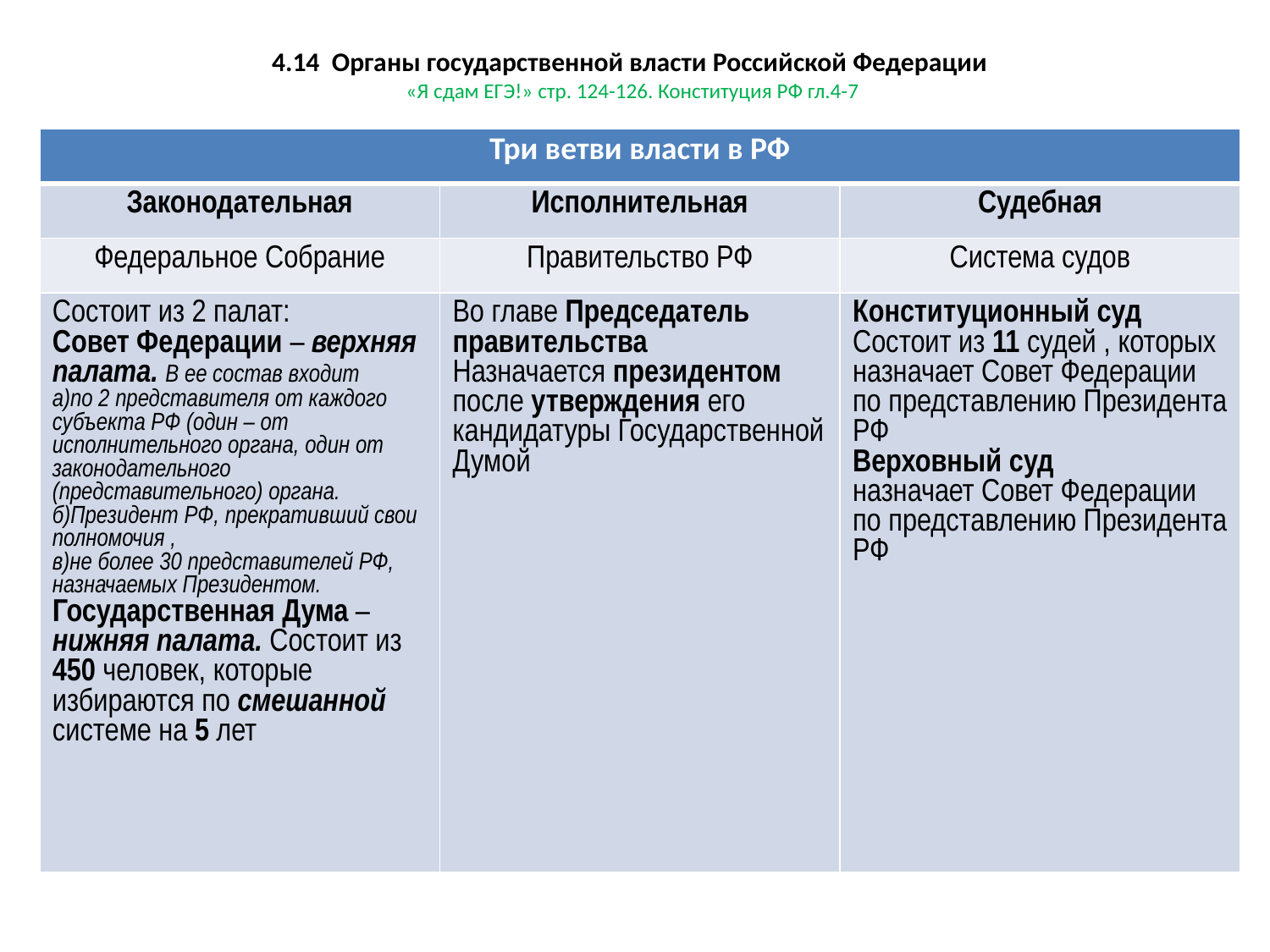

# 4.14  Органы государственной власти Российской Федерации «Я сдам ЕГЭ!» стр. 124-126. Конституция РФ гл.4-7
| Три ветви власти в РФ |  |  |
| --- | --- | --- |
| Законодательная | Исполнительная | Судебная |
| Федеральное Собрание | Правительство РФ | Система судов |
| Состоит из 2 палат: Совет Федерации – верхняя палата. В ее состав входит а)по 2 представителя от каждого субъекта РФ (один – от исполнительного органа, один от законодательного (представительного) органа. б)Президент РФ, прекративший свои полномочия , в)не более 30 представителей РФ, назначаемых Президентом. Государственная Дума –нижняя палата. Состоит из 450 человек, которые избираются по смешанной системе на 5 лет | Во главе Председатель правительства Назначается президентом после утверждения его кандидатуры Государственной Думой | Конституционный суд Состоит из 11 судей , которых назначает Совет Федерации по представлению Президента РФ Верховный суд назначает Совет Федерации по представлению Президента РФ |